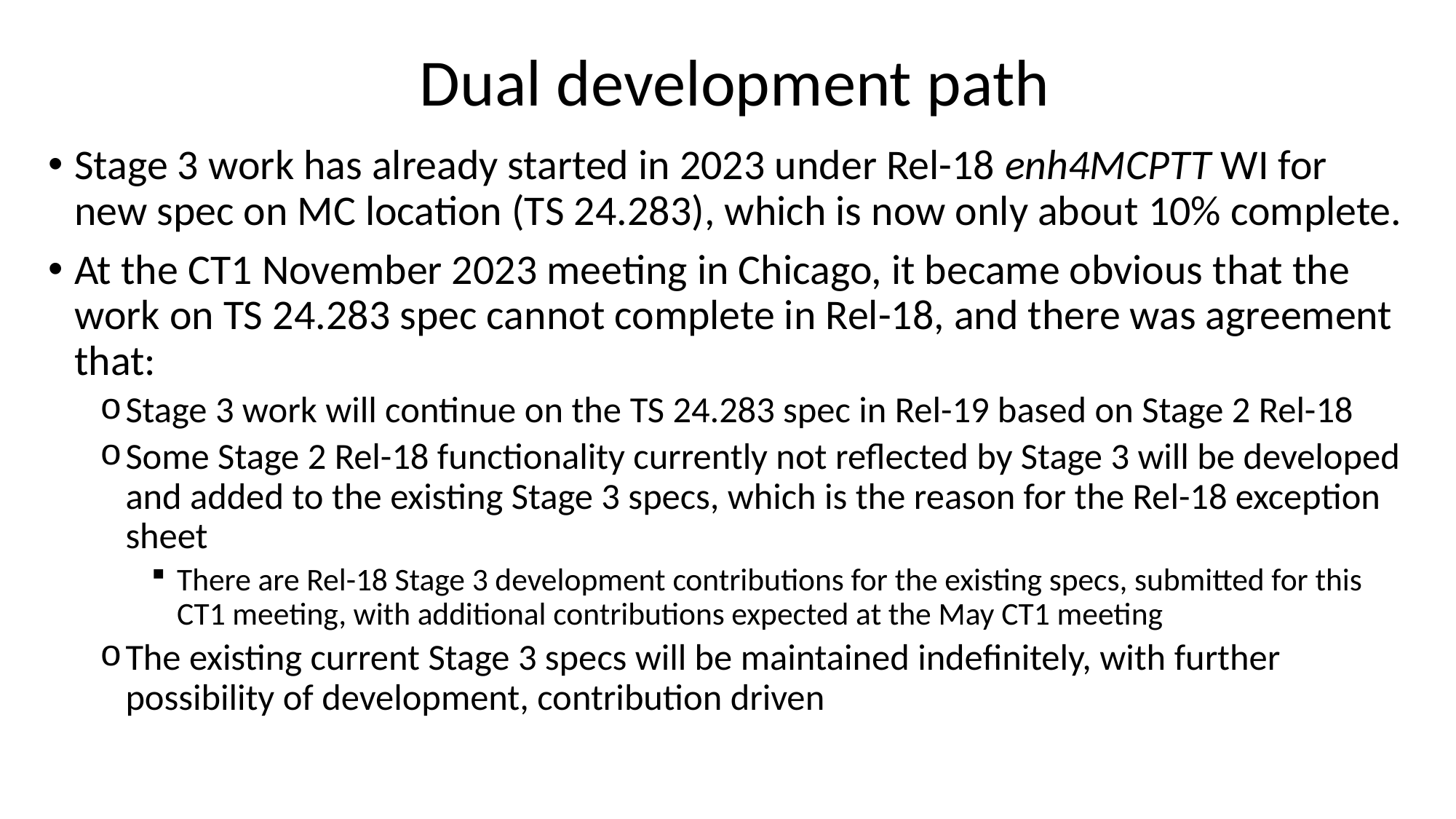

# Dual development path
Stage 3 work has already started in 2023 under Rel-18 enh4MCPTT WI for new spec on MC location (TS 24.283), which is now only about 10% complete.
At the CT1 November 2023 meeting in Chicago, it became obvious that the work on TS 24.283 spec cannot complete in Rel-18, and there was agreement that:
Stage 3 work will continue on the TS 24.283 spec in Rel-19 based on Stage 2 Rel-18
Some Stage 2 Rel-18 functionality currently not reflected by Stage 3 will be developed and added to the existing Stage 3 specs, which is the reason for the Rel-18 exception sheet
There are Rel-18 Stage 3 development contributions for the existing specs, submitted for this CT1 meeting, with additional contributions expected at the May CT1 meeting
The existing current Stage 3 specs will be maintained indefinitely, with further possibility of development, contribution driven